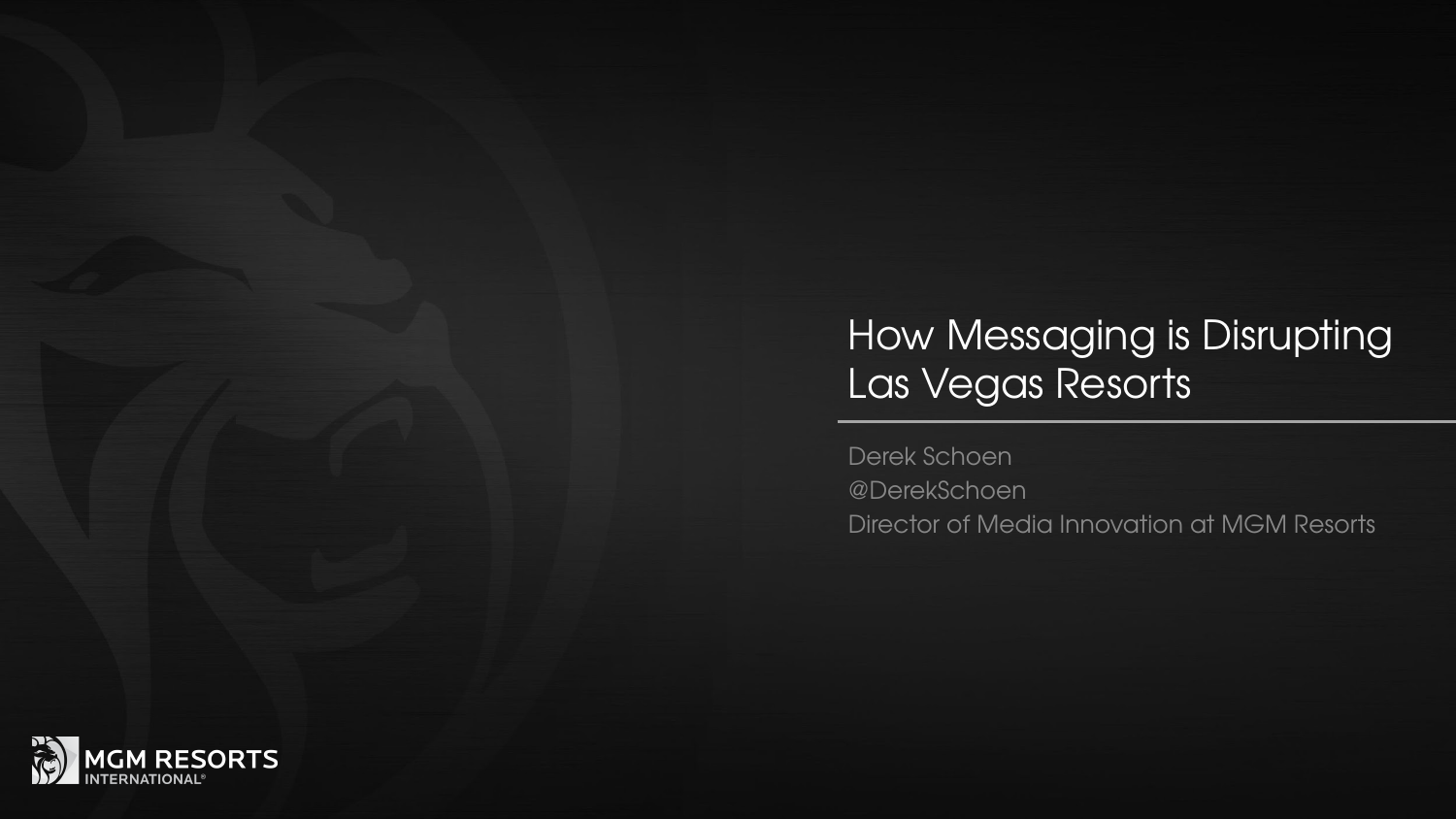

# How Messaging is Disrupting Las Vegas Resorts
Derek Schoen
@DerekSchoen
Director of Media Innovation at MGM Resorts